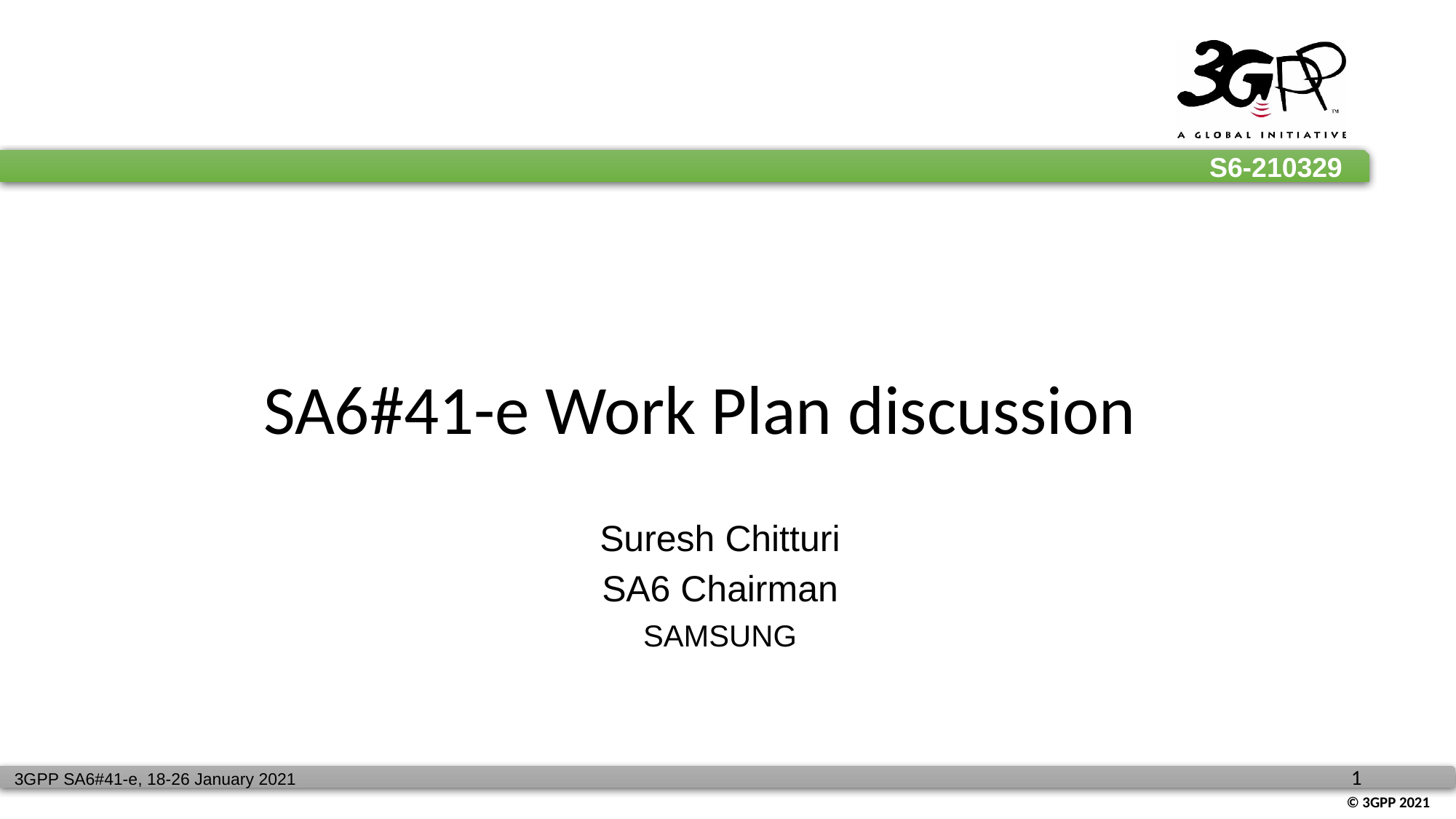

# SA6#41-e Work Plan discussion
Suresh Chitturi
SA6 Chairman
SAMSUNG